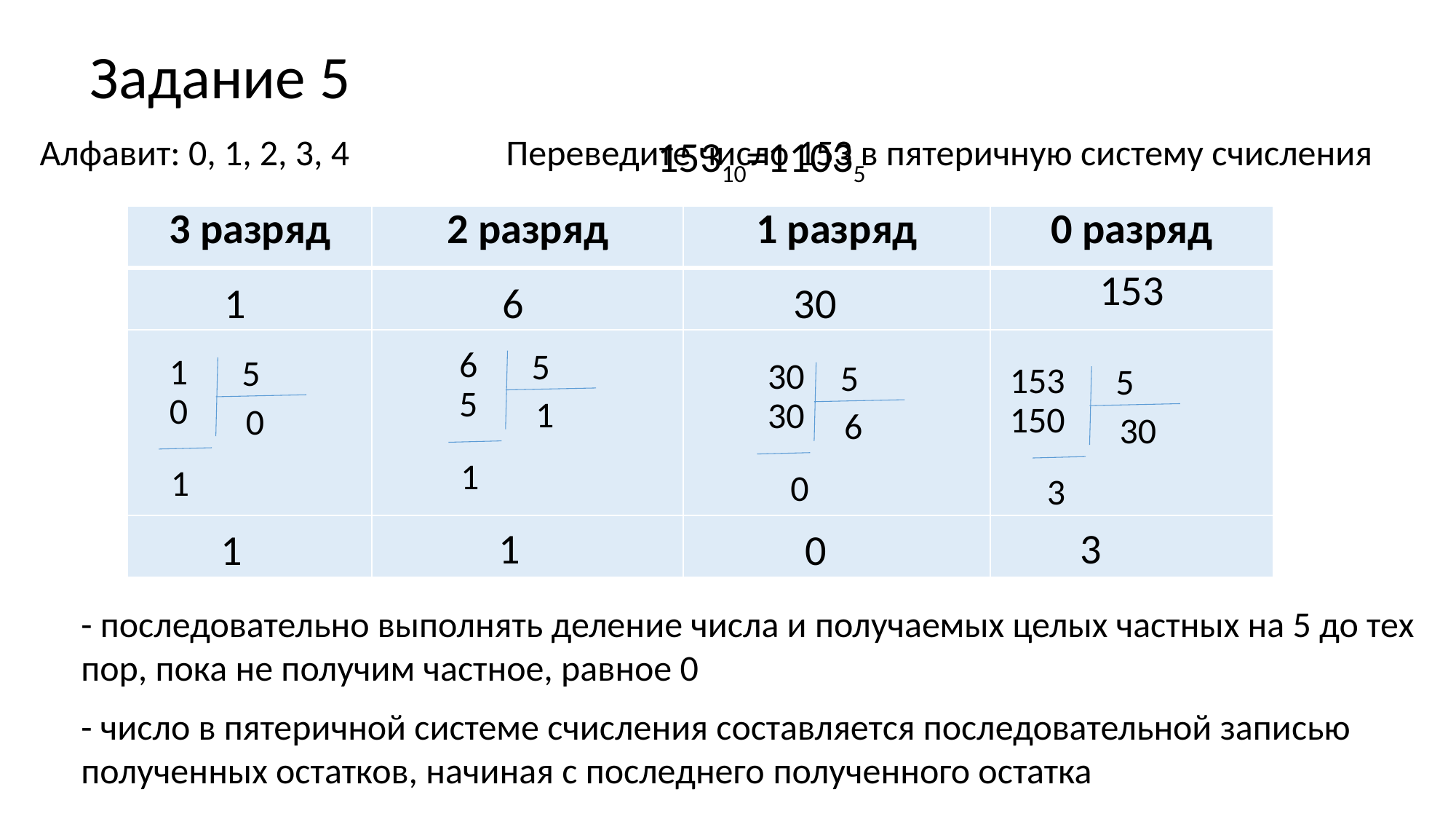

# Задание 5
Алфавит: 0, 1, 2, 3, 4
Переведите число 153 в пятеричную систему счисления
15310=11035
| 3 разряд | 2 разряд | 1 разряд | 0 разряд |
| --- | --- | --- | --- |
|  |  |  | 153 |
|  |  |  |  |
|  |  |  |  |
1
6
30
6
5
5
1
1
1
5
0
0
1
30
5
30
6
0
153
5
150
30
3
1
3
1
0
- последовательно выполнять деление числа и получаемых целых частных на 5 до тех пор, пока не получим частное, равное 0
- число в пятеричной системе счисления составляется последовательной записью полученных остатков, начиная с последнего полученного остатка